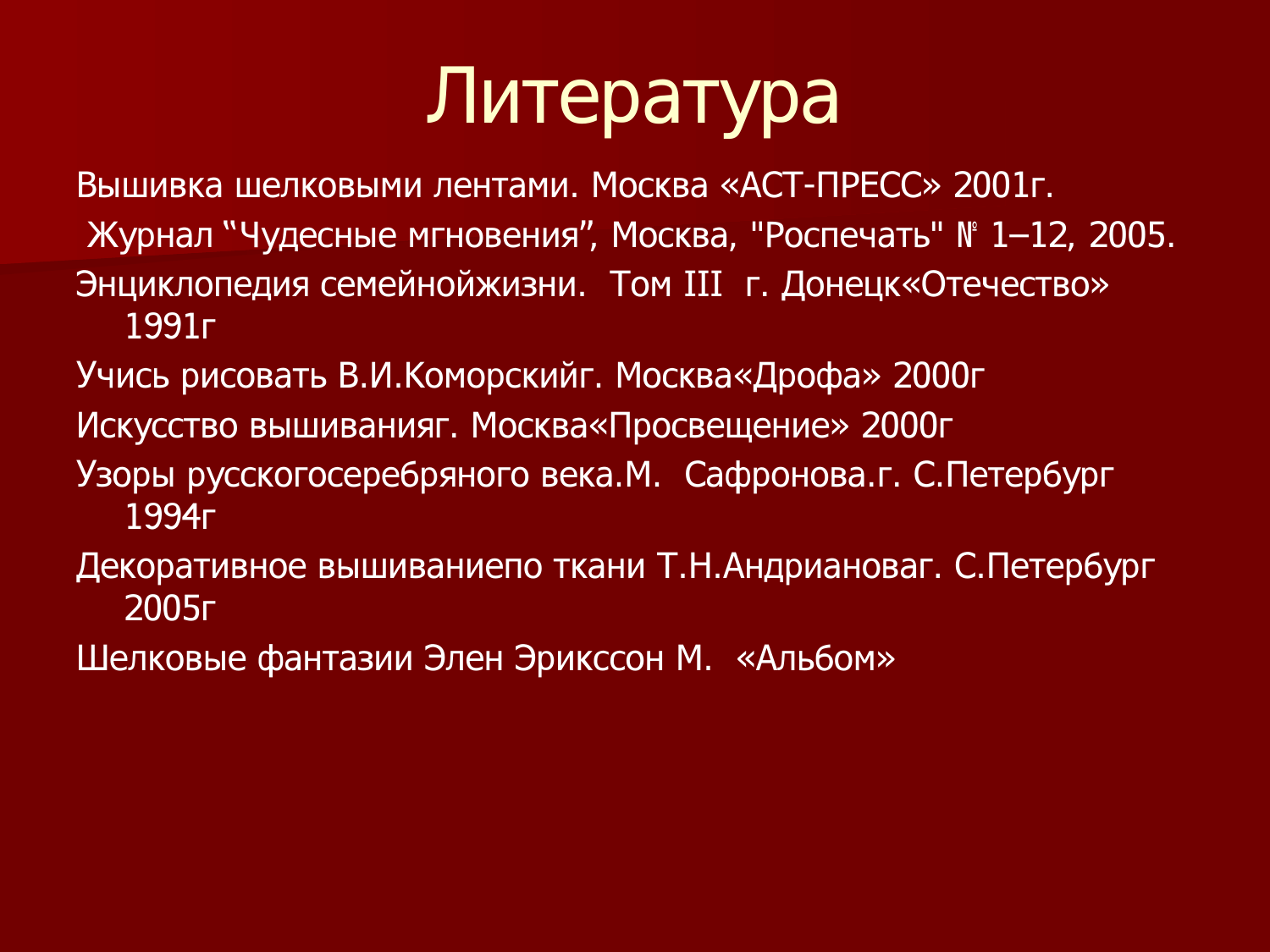

# Литература
Вышивка шелковыми лентами. Москва «АСТ-ПРЕСС» 2001г.
 Журнал “Чудесные мгновения”, Москва, "Роспечать" № 1–12, 2005.
Энциклопедия семейнойжизни.  Том III  г. Донецк«Отечество»  1991г
Учись рисовать В.И.Коморскийг. Москва«Дрофа» 2000г
Искусство вышиванияг. Москва«Просвещение» 2000г
Узоры русскогосеребряного века.М.  Сафронова.г. С.Петербург 1994г
Декоративное вышиваниепо ткани Т.Н.Андриановаг. С.Петербург 2005г
Шелковые фантазии Элен Эрикссон М.  «Альбом»